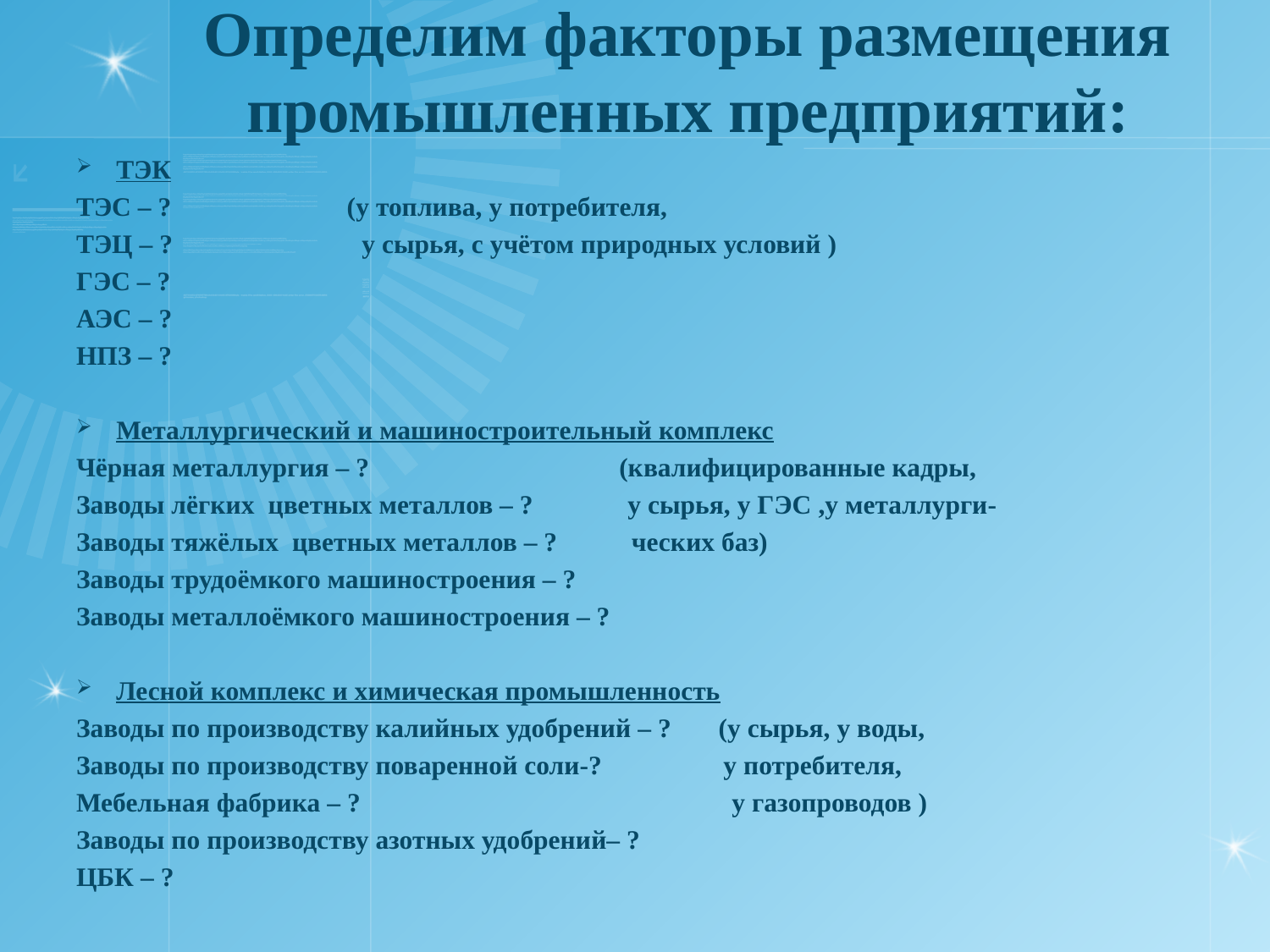

# Определим факторы размещения промышленных предприятий:
ТЭК
ТЭС – ?                          (у топлива, у потребителя,
ТЭЦ – ?                            у сырья, с учётом природных условий )
ГЭС – ?
АЭС – ?
НПЗ – ?

Металлургический и машиностроительный комплекс
Чёрная металлургия – ?                                     (квалифицированные кадры,
Заводы лёгких  цветных металлов – ?              у сырья, у ГЭС ,у металлурги-
Заводы тяжёлых  цветных металлов – ?           ческих баз)
Заводы трудоёмкого машиностроения – ?
Заводы металлоёмкого машиностроения – ?

Лесной комплекс и химическая промышленность
Заводы по производству калийных удобрений – ?       (у сырья, у воды,
Заводы по производству поваренной соли-?                  у потребителя,
Мебельная фабрика – ?                                                       у газопроводов )
Заводы по производству азотных удобрений– ?
ЦБК – ?